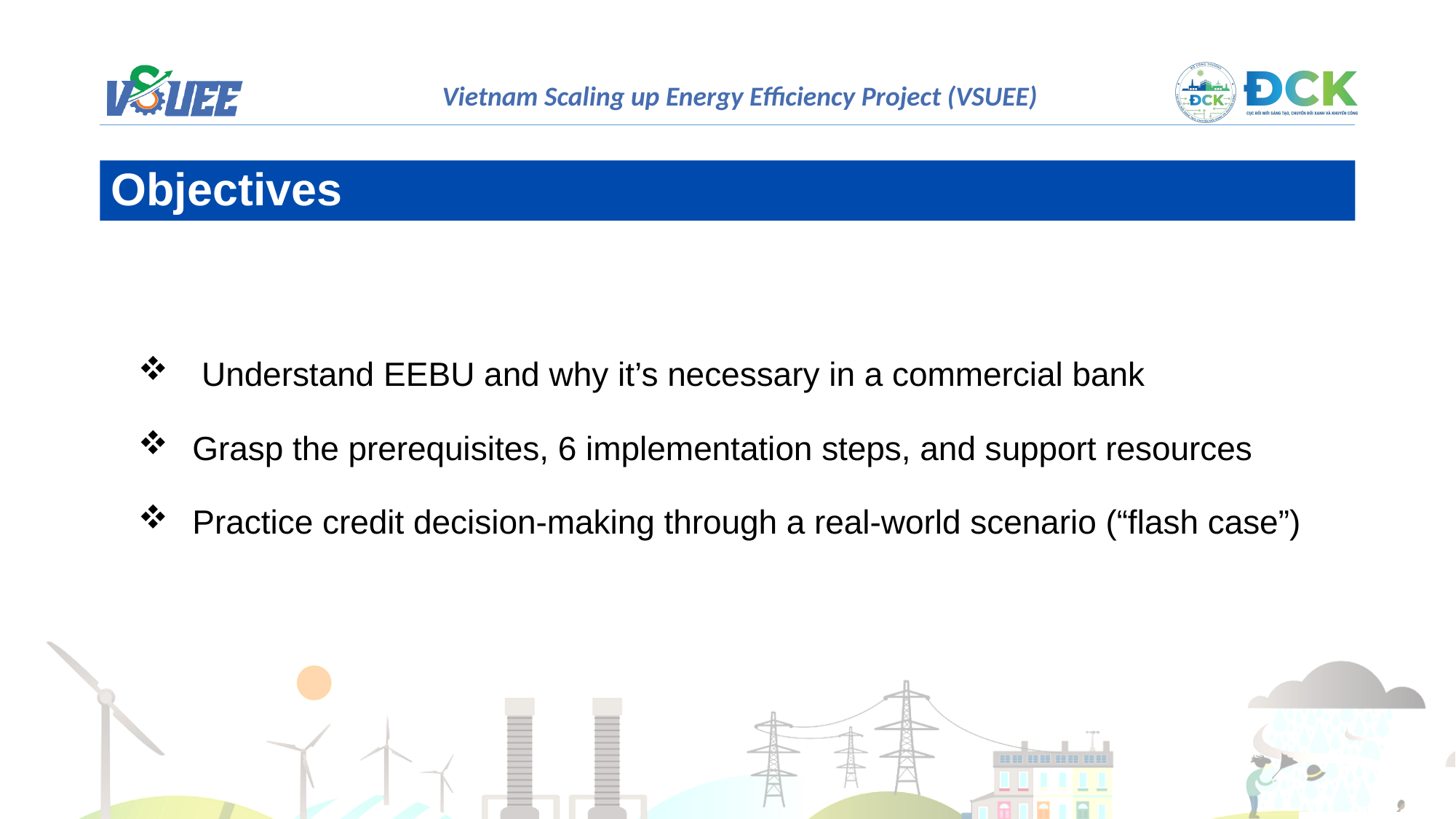

Objectives
 Understand EEBU and why it’s necessary in a commercial bank
Grasp the prerequisites, 6 implementation steps, and support resources
Practice credit decision-making through a real-world scenario (“flash case”)
Page 2